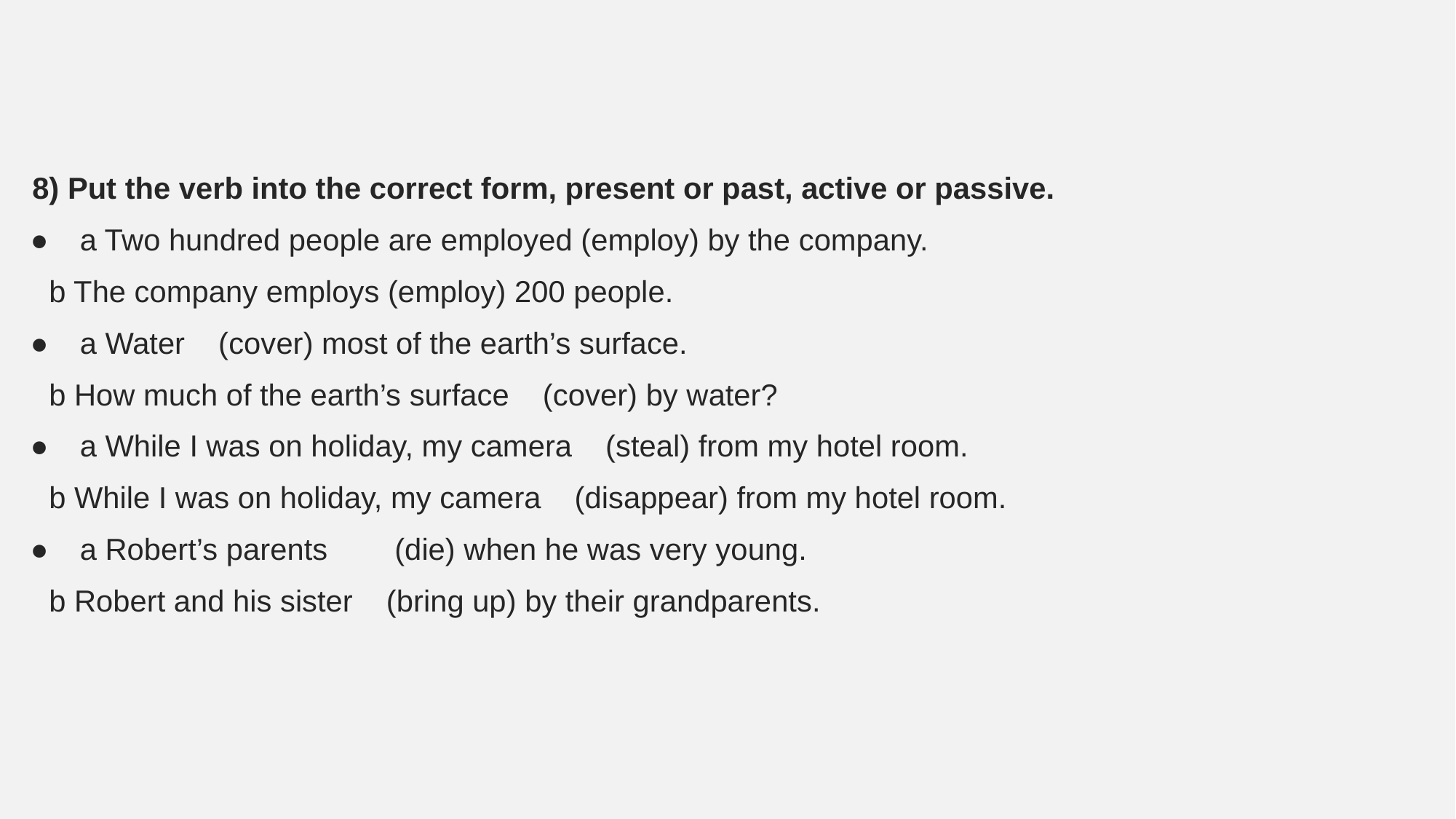

#
8) Put the verb into the correct form, present or past, active or passive.
⦁    a Two hundred people are employed (employ) by the company.
  b The company employs (employ) 200 people.
⦁    a Water    (cover) most of the earth’s surface.
  b How much of the earth’s surface    (cover) by water?
⦁    a While I was on holiday, my camera    (steal) from my hotel room.
  b While I was on holiday, my camera    (disappear) from my hotel room.
⦁    a Robert’s parents        (die) when he was very young.
  b Robert and his sister    (bring up) by their grandparents.